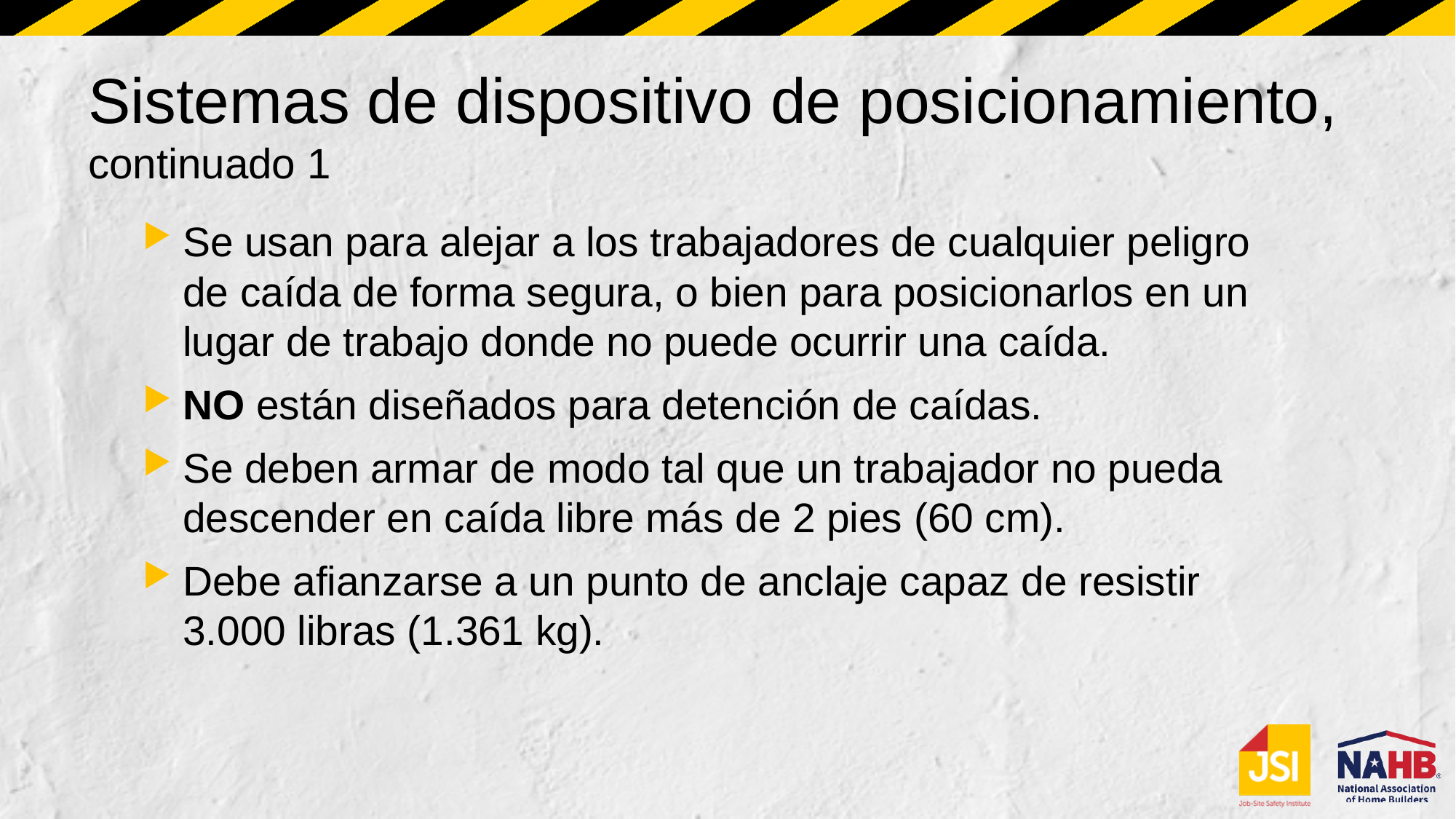

# Sistemas de dispositivo de posicionamiento, continuado 1
Se usan para alejar a los trabajadores de cualquier peligro de caída de forma segura, o bien para posicionarlos en un lugar de trabajo donde no puede ocurrir una caída.
NO están diseñados para detención de caídas.
Se deben armar de modo tal que un trabajador no pueda descender en caída libre más de 2 pies (60 cm).
Debe afianzarse a un punto de anclaje capaz de resistir 3.000 libras (1.361 kg).